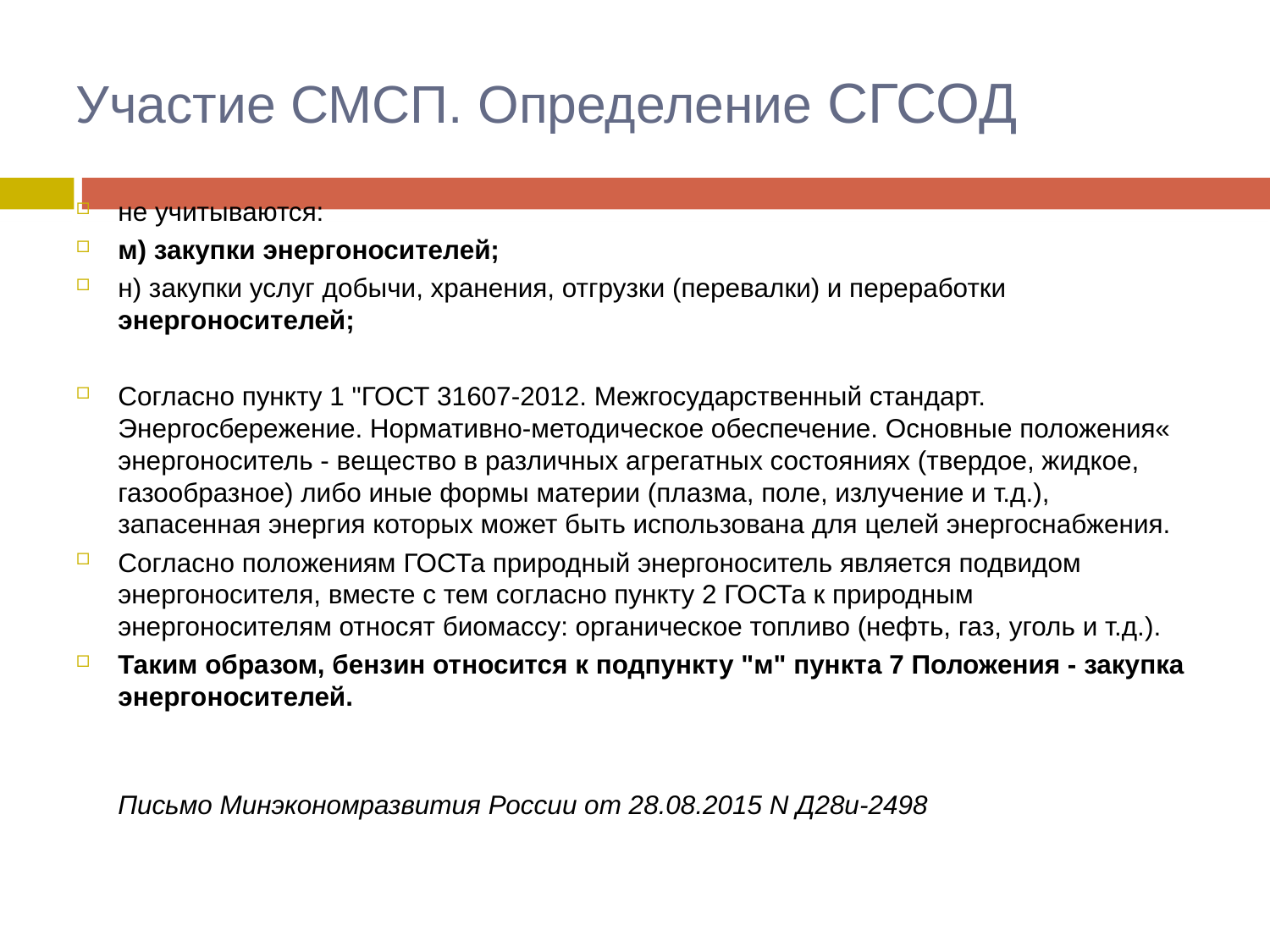

# Участие СМСП. Определение СГСОД
не учитываются:
м) закупки энергоносителей;
н) закупки услуг добычи, хранения, отгрузки (перевалки) и переработки энергоносителей;

Согласно пункту 1 "ГОСТ 31607-2012. Межгосударственный стандарт. Энергосбережение. Нормативно-методическое обеспечение. Основные положения« энергоноситель - вещество в различных агрегатных состояниях (твердое, жидкое, газообразное) либо иные формы материи (плазма, поле, излучение и т.д.), запасенная энергия которых может быть использована для целей энергоснабжения.
Согласно положениям ГОСТа природный энергоноситель является подвидом энергоносителя, вместе с тем согласно пункту 2 ГОСТа к природным энергоносителям относят биомассу: органическое топливо (нефть, газ, уголь и т.д.).
Таким образом, бензин относится к подпункту "м" пункта 7 Положения - закупка энергоносителей.

Письмо Минэкономразвития России от 28.08.2015 N Д28и-2498